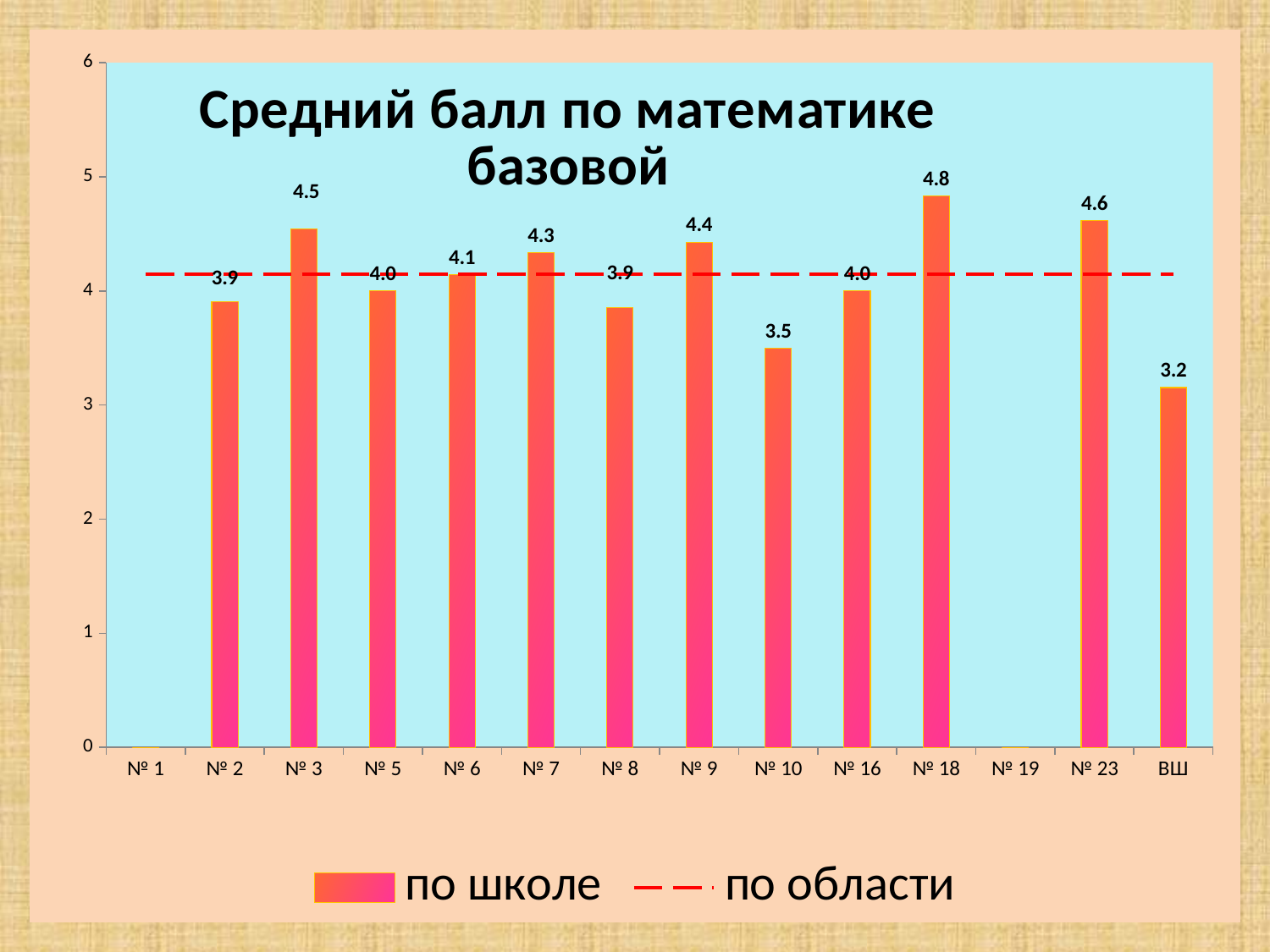

### Chart: Средний балл по математике базовой

| Category |  |  |
|---|---|---|
| № 1 | 0.0 | 4.1499999999999995 |
| № 2 | 3.9090909090909087 | 4.1499999999999995 |
| № 3 | 4.545454545454546 | 4.1499999999999995 |
| № 5 | 4.0 | 4.1499999999999995 |
| № 6 | 4.1428571428571415 | 4.1499999999999995 |
| № 7 | 4.333333333333364 | 4.1499999999999995 |
| № 8 | 3.857142857142857 | 4.1499999999999995 |
| № 9 | 4.428571428571429 | 4.1499999999999995 |
| № 10 | 3.5 | 4.1499999999999995 |
| № 16 | 4.0 | 4.1499999999999995 |
| № 18 | 4.833333333333364 | 4.1499999999999995 |
| № 19 | 0.0 | 4.1499999999999995 |
| № 23 | 4.615384615384615 | 4.1499999999999995 |
| ВШ | 3.1538461538461537 | 4.1499999999999995 |